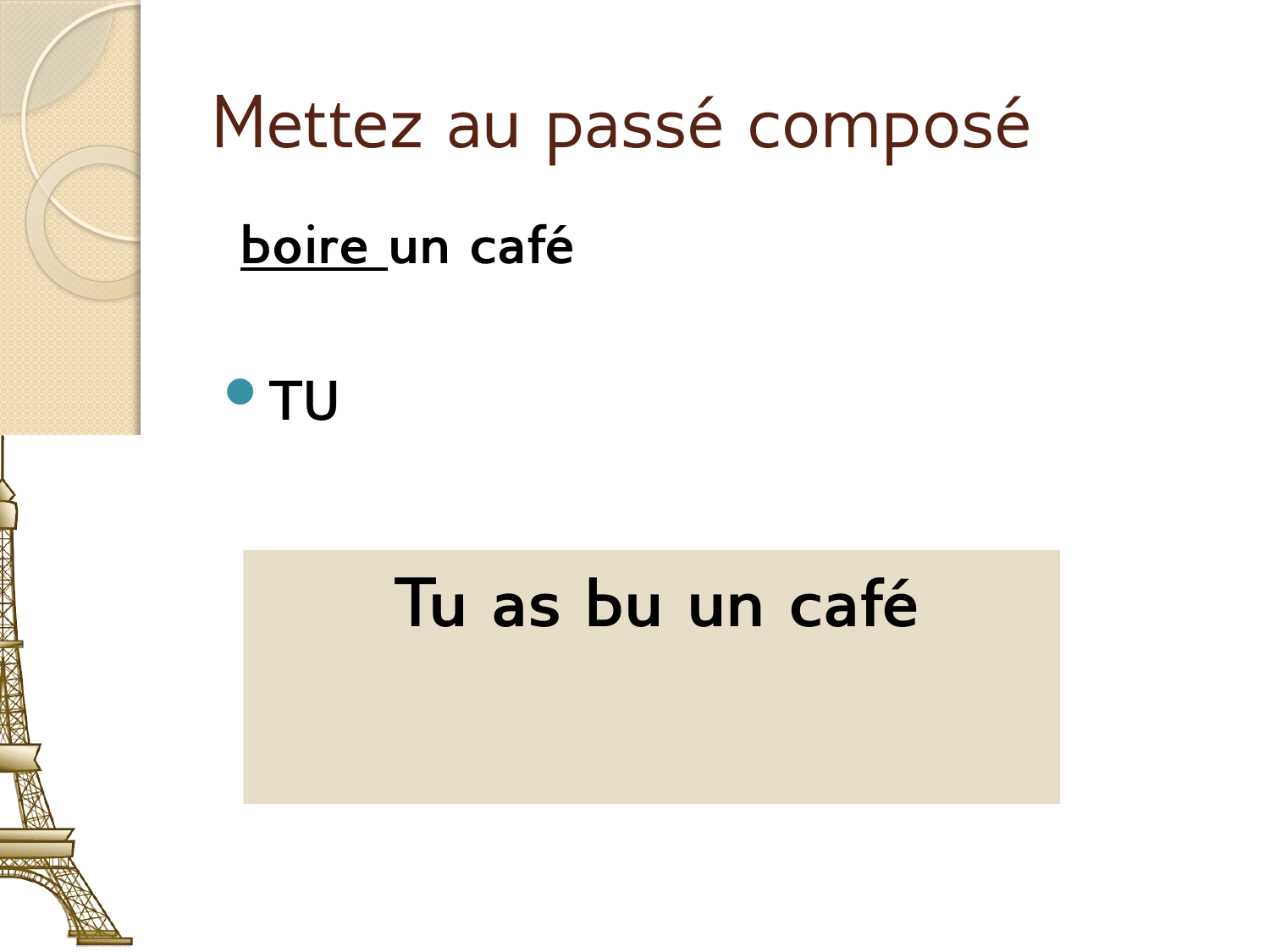

# Mettez au passé composé
 boire un café

TU
Tu as bu un café